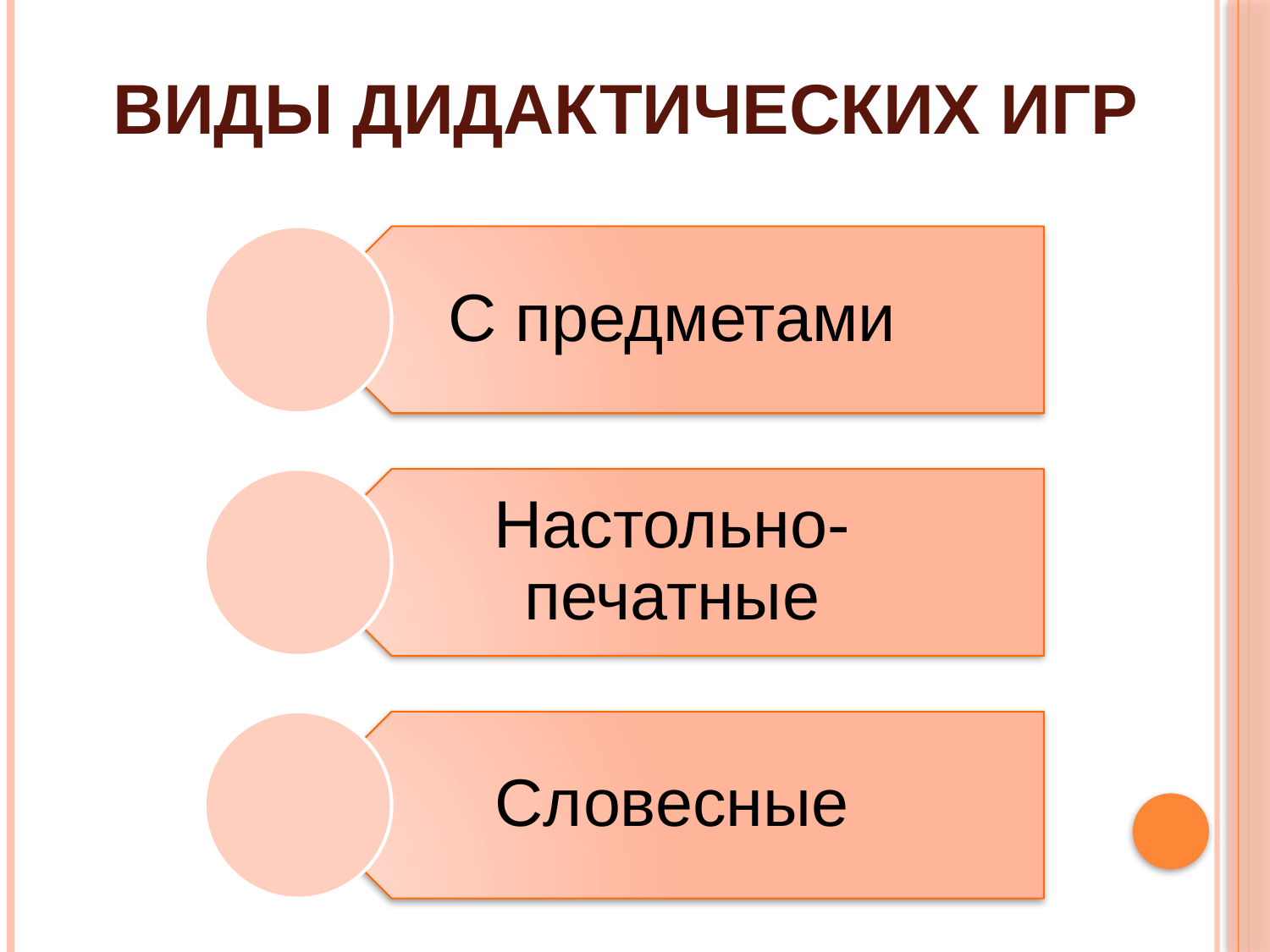

# Виды дидактических игр
С предметами
Настольно-печатные
Словесные